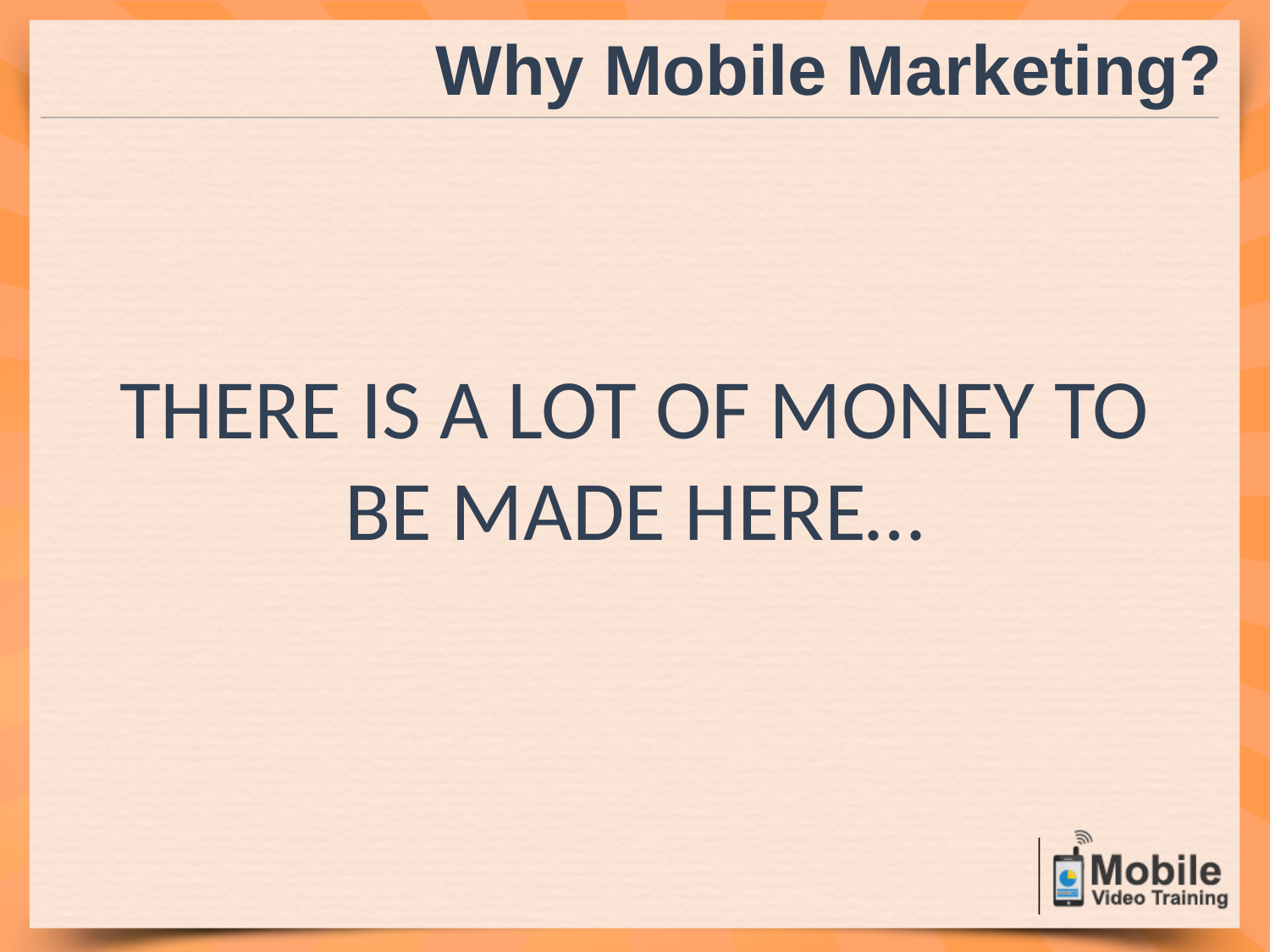

Why Mobile Marketing?
THERE IS A LOT OF MONEY TO BE MADE HERE…